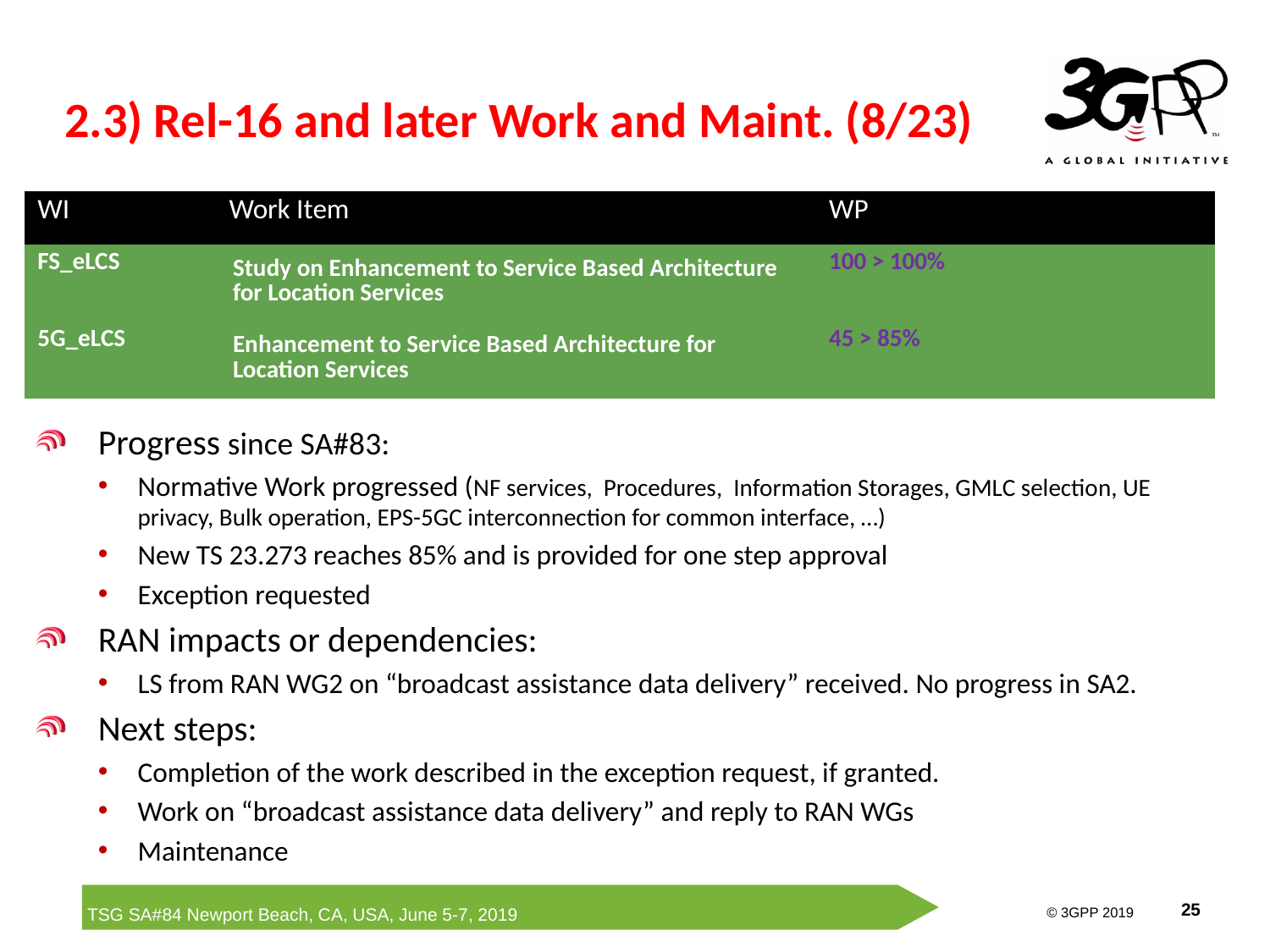

# 2.3) Rel-16 and later Work and Maint. (8/23)
| WI | Work Item | WP |  |  |
| --- | --- | --- | --- | --- |
| FS\_eLCS | Study on Enhancement to Service Based Architecture for Location Services | 100 > 100% |  |  |
| 5G\_eLCS | Enhancement to Service Based Architecture for Location Services | 45 > 85% |  |  |
Progress since SA#83:
Normative Work progressed (NF services,  Procedures,  Information Storages, GMLC selection, UE privacy, Bulk operation, EPS-5GC interconnection for common interface, …)
New TS 23.273 reaches 85% and is provided for one step approval
Exception requested
RAN impacts or dependencies:
LS from RAN WG2 on “broadcast assistance data delivery” received. No progress in SA2.
Next steps:
Completion of the work described in the exception request, if granted.
Work on “broadcast assistance data delivery” and reply to RAN WGs
Maintenance